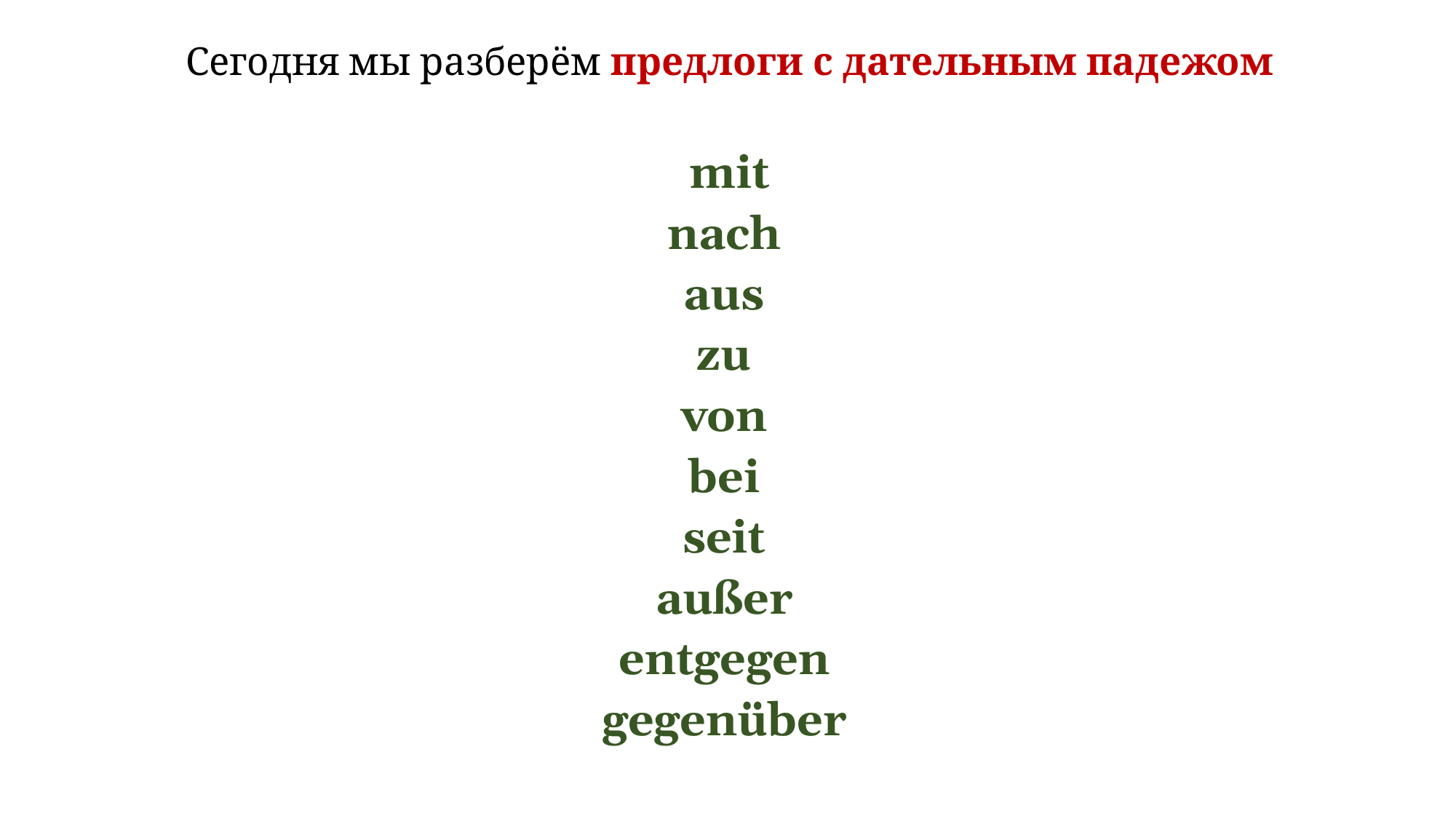

Сегодня мы разберём предлоги с дательным падежом

mit
nach
aus
zu
von
bei
seit
außer
entgegen
gegenüber